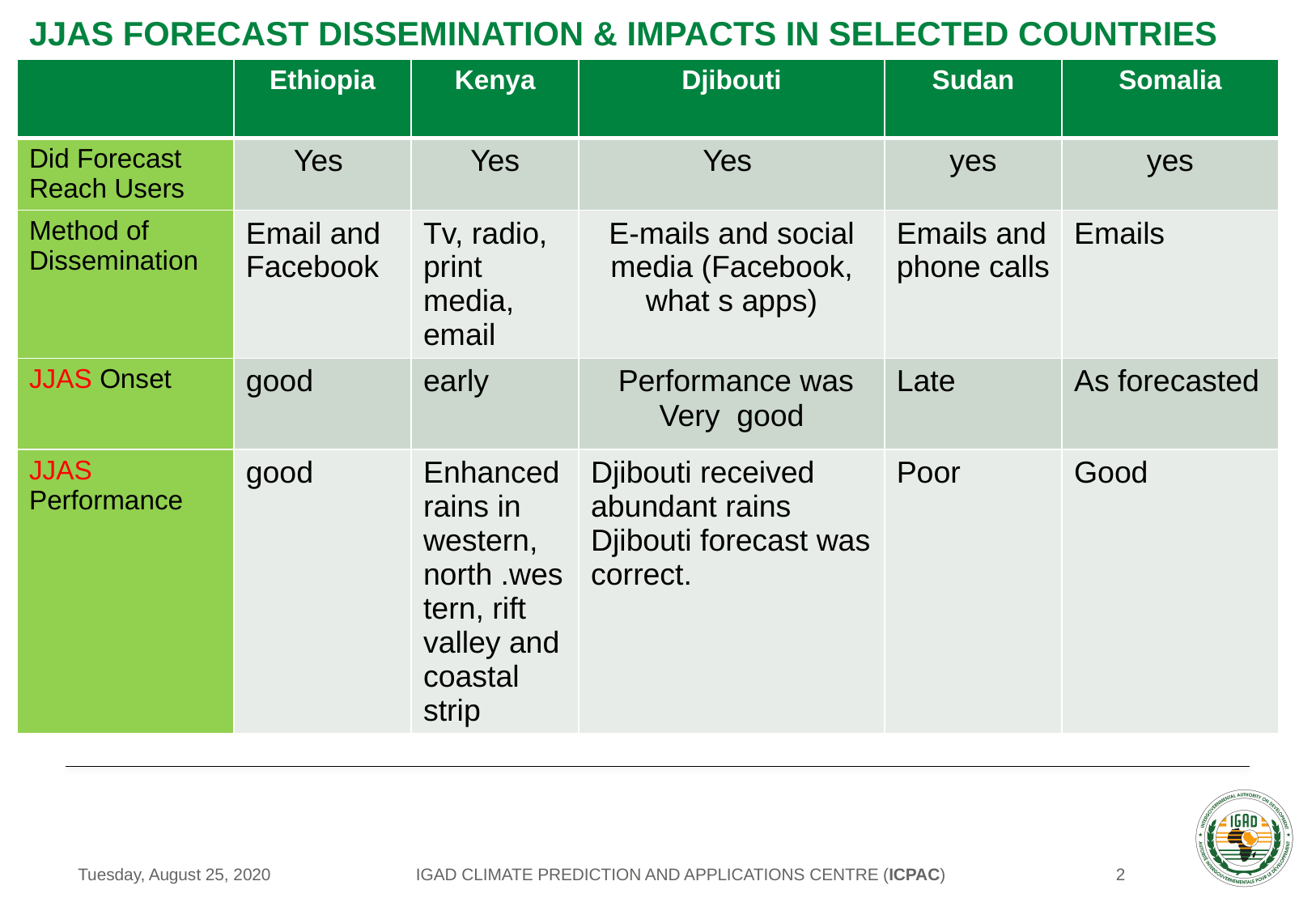

# JJAS FORECAST DISSEMINATION & IMPACTS IN SELECTED COUNTRIES
|  | Ethiopia | Kenya | Djibouti | Sudan | Somalia |
| --- | --- | --- | --- | --- | --- |
| Did Forecast Reach Users | Yes | Yes | Yes | yes | yes |
| Method of Dissemination | Email and Facebook | Tv, radio, print media, email | E-mails and social media (Facebook, what s apps) | Emails and phone calls | Emails |
| JJAS Onset | good | early | Performance was Very good | Late | As forecasted |
| JJAS Performance | good | Enhanced rains in western, north .western, rift valley and coastal strip | Djibouti received abundant rains Djibouti forecast was correct. | Poor | Good |
IGAD CLIMATE PREDICTION AND APPLICATIONS CENTRE (ICPAC)
Tuesday, August 25, 2020
2